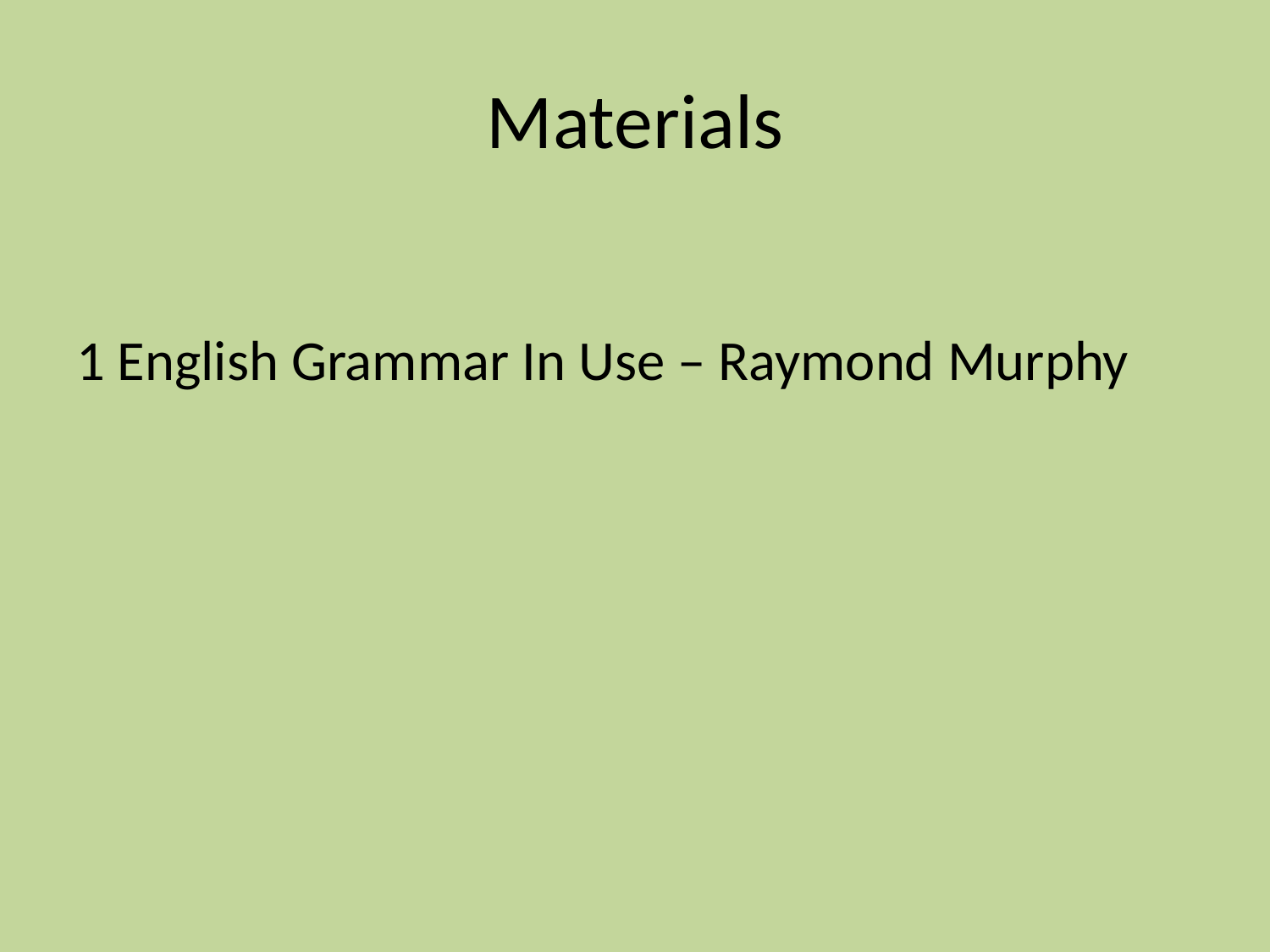

# Materials
1 English Grammar In Use – Raymond Murphy